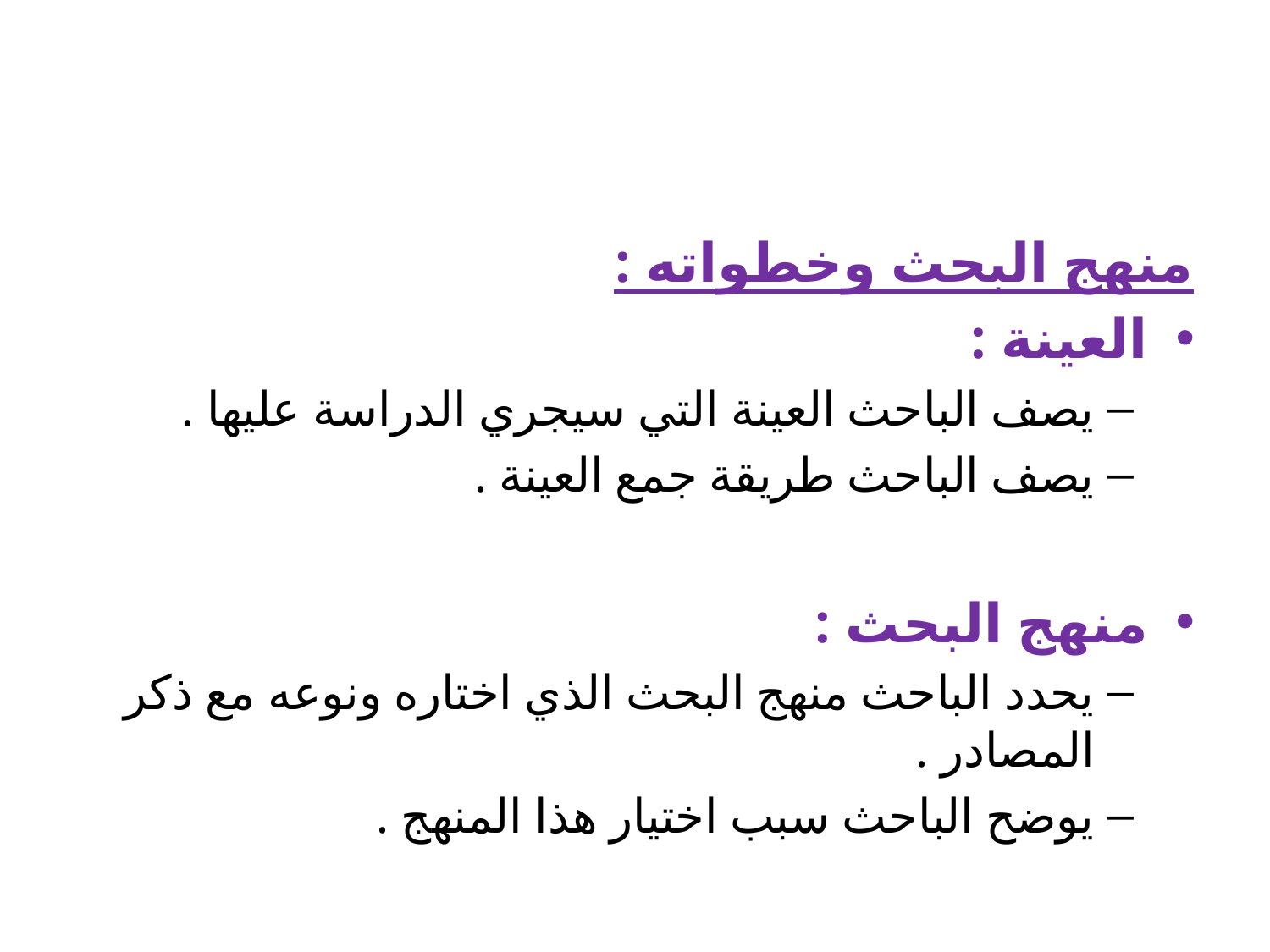

#
منهج البحث وخطواته :
العينة :
يصف الباحث العينة التي سيجري الدراسة عليها .
يصف الباحث طريقة جمع العينة .

منهج البحث :
يحدد الباحث منهج البحث الذي اختاره ونوعه مع ذكر المصادر .
يوضح الباحث سبب اختيار هذا المنهج .